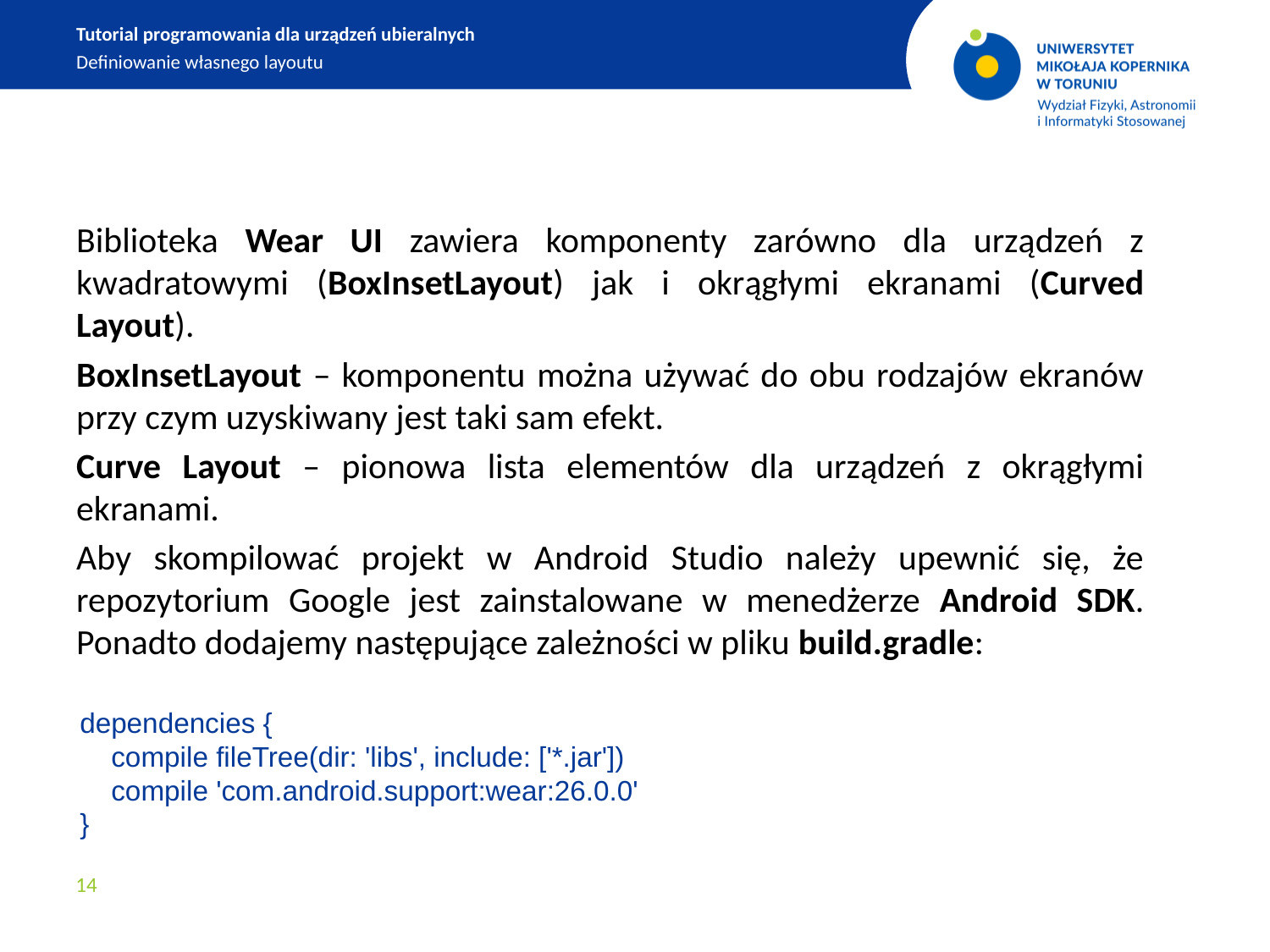

Tutorial programowania dla urządzeń ubieralnych

Definiowanie własnego layoutu
Biblioteka Wear UI zawiera komponenty zarówno dla urządzeń z kwadratowymi (BoxInsetLayout) jak i okrągłymi ekranami (Curved Layout).
BoxInsetLayout – komponentu można używać do obu rodzajów ekranów przy czym uzyskiwany jest taki sam efekt.
Curve Layout – pionowa lista elementów dla urządzeń z okrągłymi ekranami.
Aby skompilować projekt w Android Studio należy upewnić się, że repozytorium Google jest zainstalowane w menedżerze Android SDK. Ponadto dodajemy następujące zależności w pliku build.gradle:
dependencies {
    compile fileTree(dir: 'libs', include: ['*.jar'])
    compile 'com.android.support:wear:26.0.0'
}